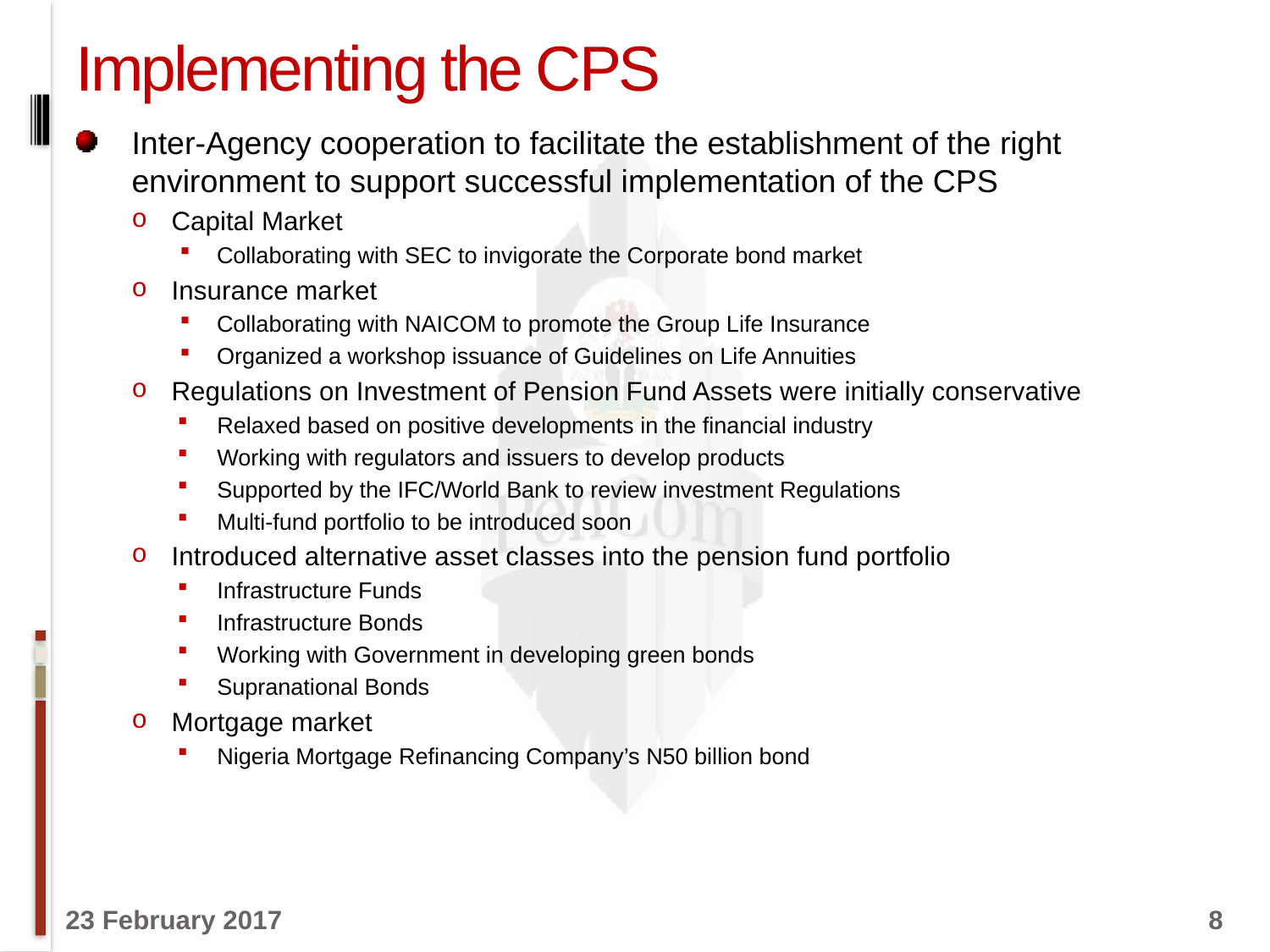

# Implementing the CPS
Inter-Agency cooperation to facilitate the establishment of the right environment to support successful implementation of the CPS
Capital Market
Collaborating with SEC to invigorate the Corporate bond market
Insurance market
Collaborating with NAICOM to promote the Group Life Insurance
Organized a workshop issuance of Guidelines on Life Annuities
Regulations on Investment of Pension Fund Assets were initially conservative
Relaxed based on positive developments in the financial industry
Working with regulators and issuers to develop products
Supported by the IFC/World Bank to review investment Regulations
Multi-fund portfolio to be introduced soon
Introduced alternative asset classes into the pension fund portfolio
Infrastructure Funds
Infrastructure Bonds
Working with Government in developing green bonds
Supranational Bonds
Mortgage market
Nigeria Mortgage Refinancing Company’s N50 billion bond

23 February 2017
8